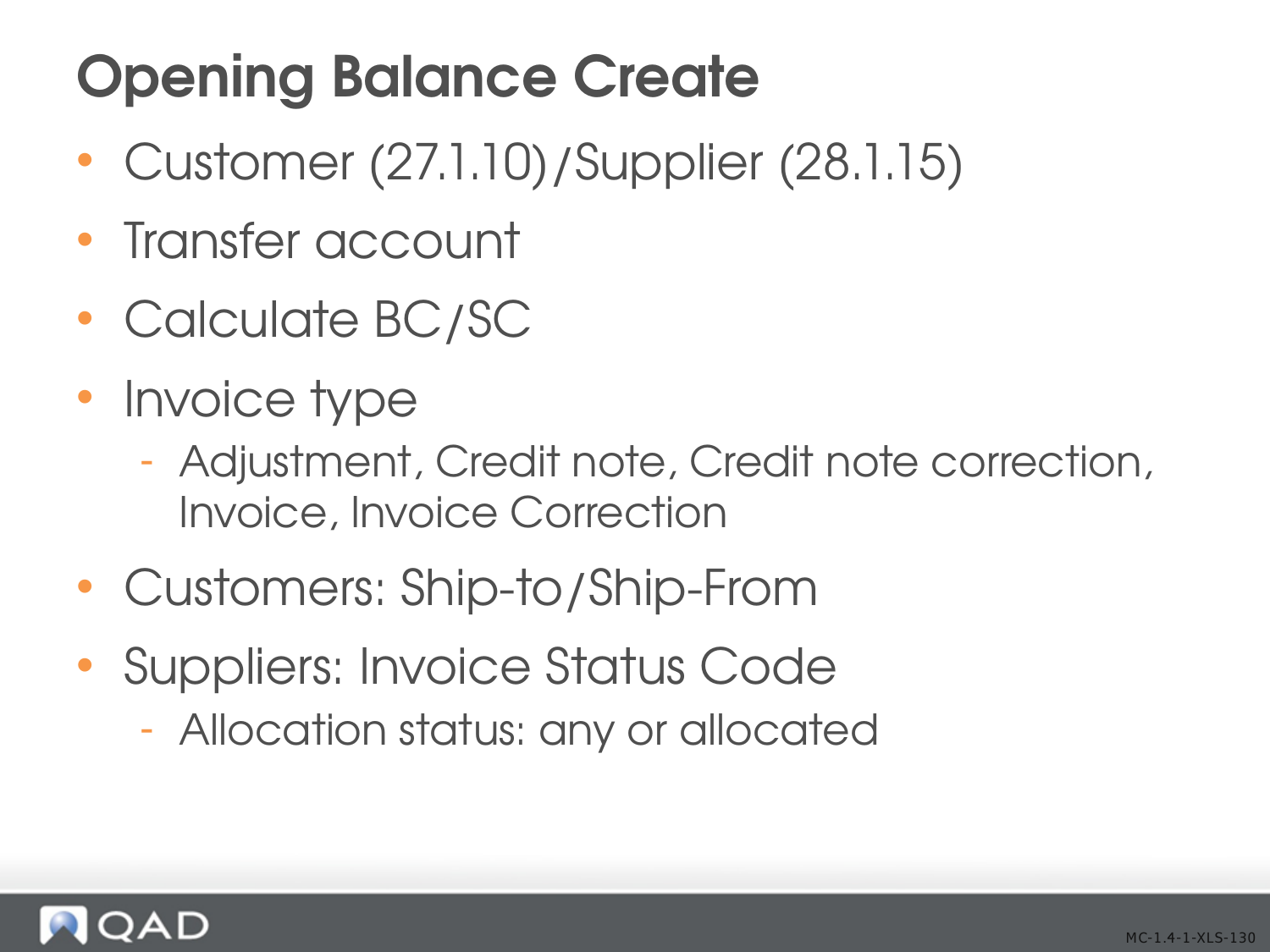

# Opening Balance Create
Customer (27.1.10)/Supplier (28.1.15)
Transfer account
Calculate BC/SC
Invoice type
Adjustment, Credit note, Credit note correction, Invoice, Invoice Correction
Customers: Ship-to/Ship-From
Suppliers: Invoice Status Code
Allocation status: any or allocated

MC-1.4-1-XLS-130